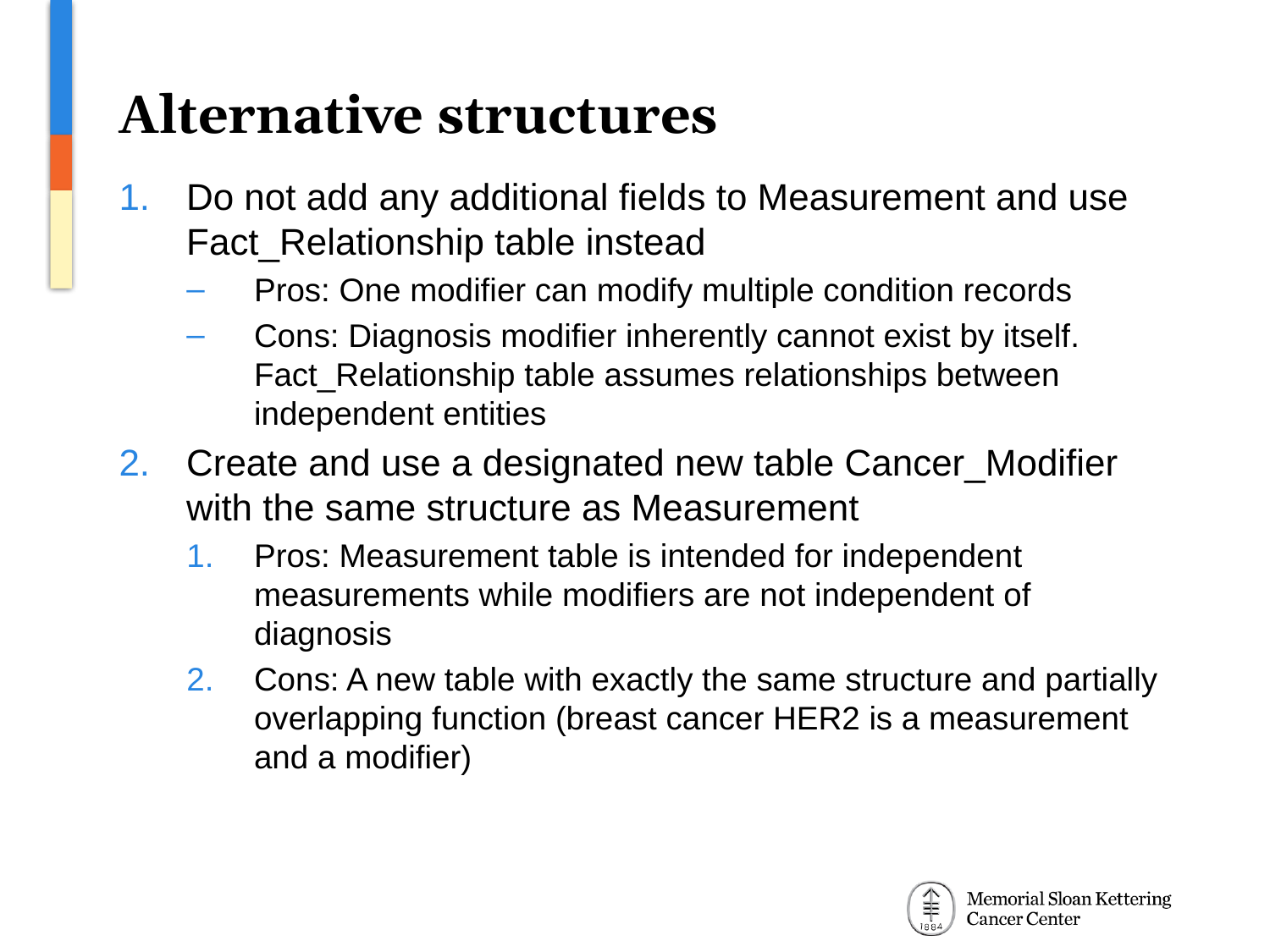

# Alternative structures
Do not add any additional fields to Measurement and use Fact_Relationship table instead
Pros: One modifier can modify multiple condition records
Cons: Diagnosis modifier inherently cannot exist by itself. Fact_Relationship table assumes relationships between independent entities
Create and use a designated new table Cancer_Modifier with the same structure as Measurement
Pros: Measurement table is intended for independent measurements while modifiers are not independent of diagnosis
Cons: A new table with exactly the same structure and partially overlapping function (breast cancer HER2 is a measurement and a modifier)